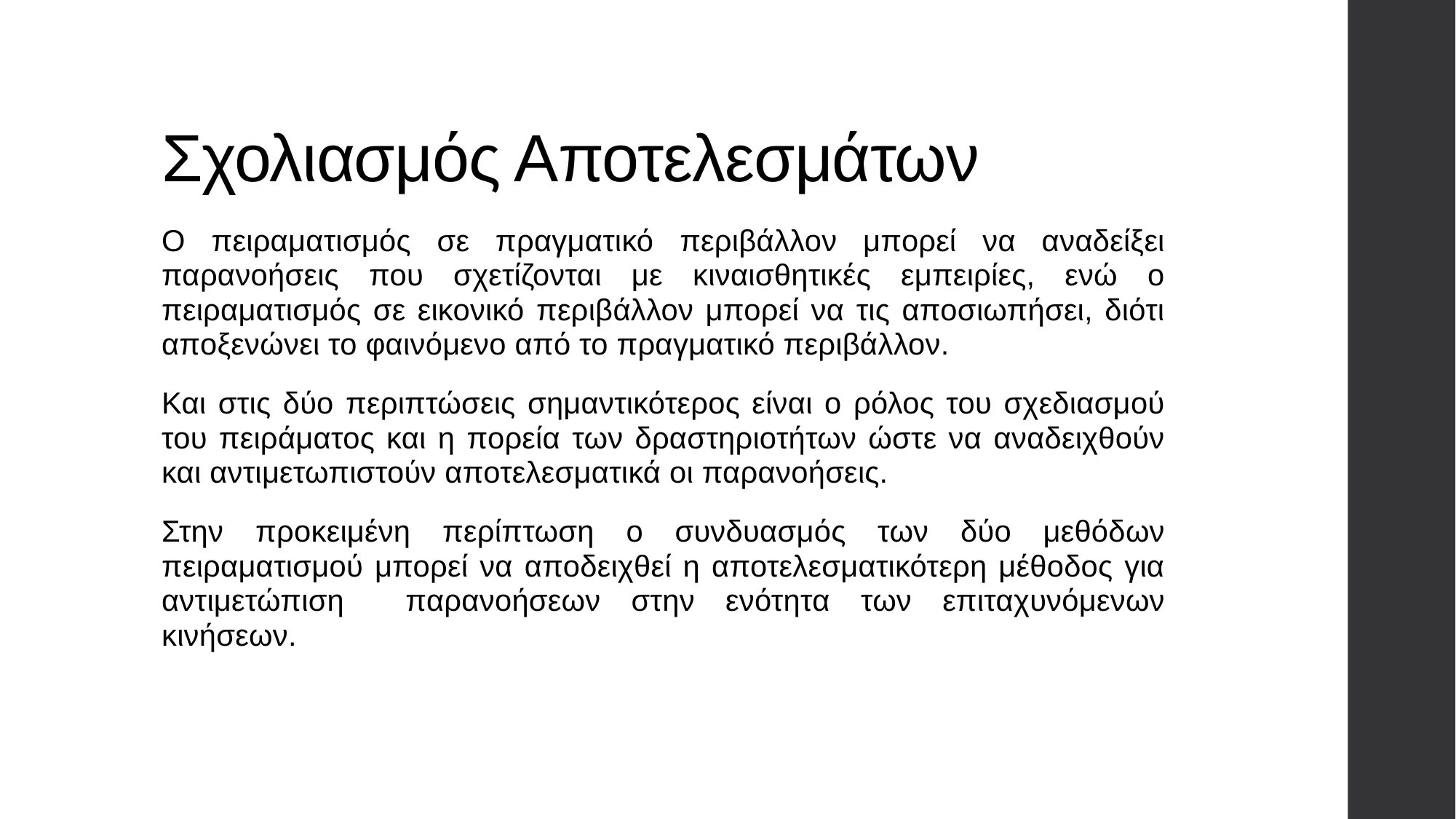

# Σχολιασμός Αποτελεσμάτων
Ο πειραματισμός σε πραγματικό περιβάλλον μπορεί να αναδείξει παρανοήσεις που σχετίζονται με κιναισθητικές εμπειρίες, ενώ ο πειραματισμός σε εικονικό περιβάλλον μπορεί να τις αποσιωπήσει, διότι αποξενώνει το φαινόμενο από το πραγματικό περιβάλλον.
Και στις δύο περιπτώσεις σημαντικότερος είναι ο ρόλος του σχεδιασμού του πειράματος και η πορεία των δραστηριοτήτων ώστε να αναδειχθούν και αντιμετωπιστούν αποτελεσματικά οι παρανοήσεις.
Στην προκειμένη περίπτωση ο συνδυασμός των δύο μεθόδων πειραματισμού μπορεί να αποδειχθεί η αποτελεσματικότερη μέθοδος για αντιμετώπιση  παρανοήσεων στην ενότητα των επιταχυνόμενων κινήσεων.